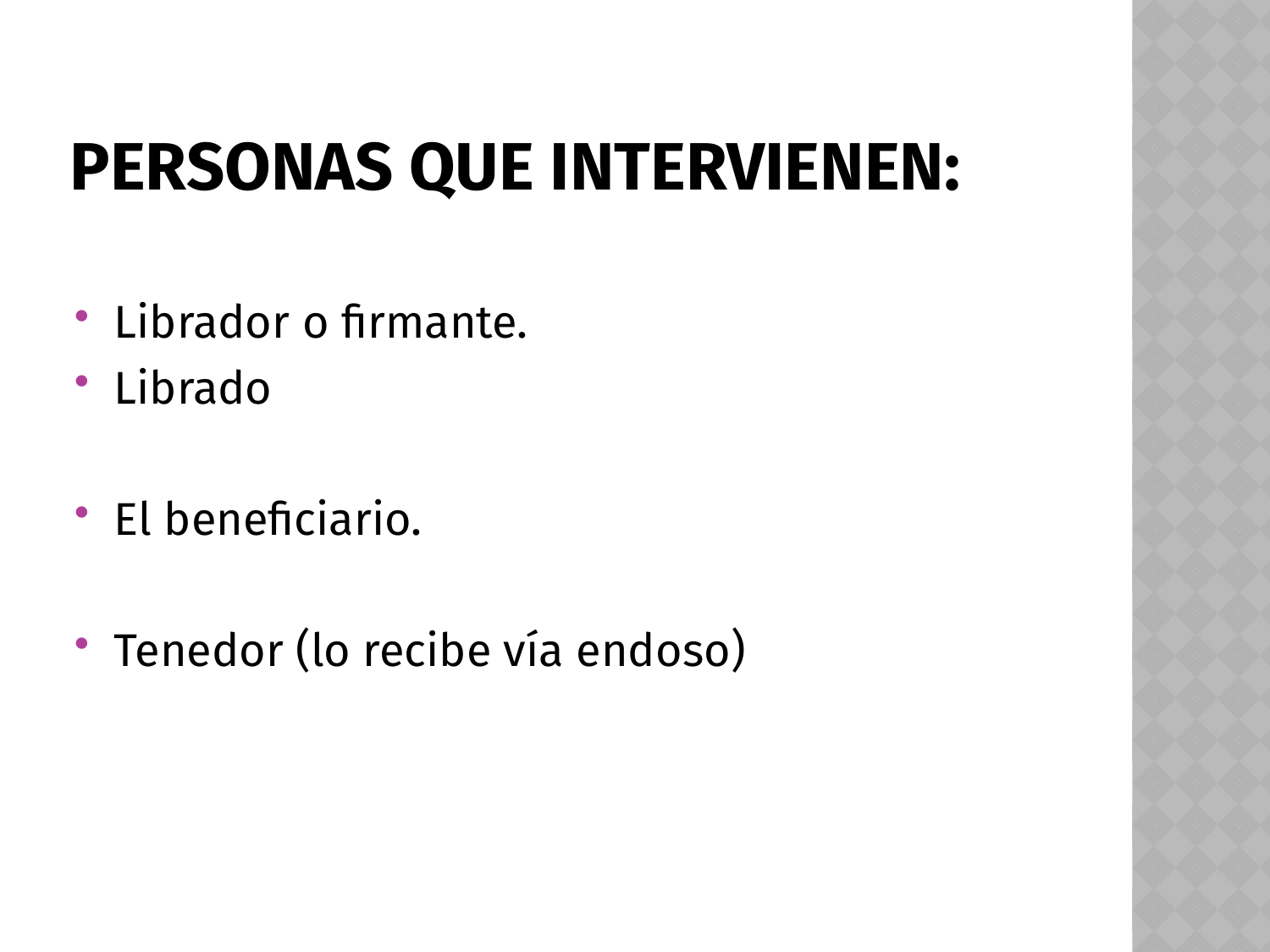

# PERSONAS QUE INTERVIENEN:
Librador o firmante.
Librado

El beneficiario.

Tenedor (lo recibe vía endoso)